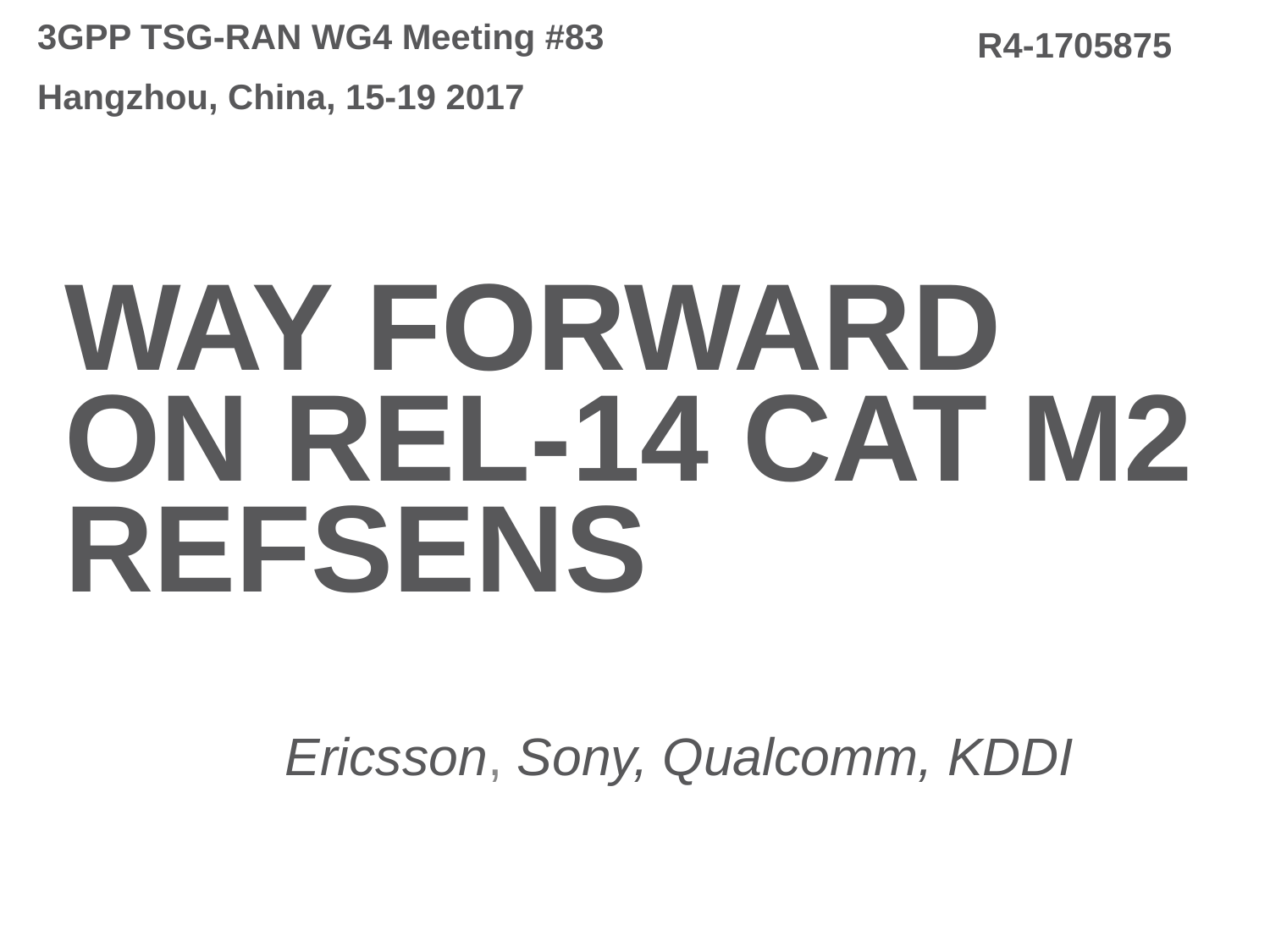

3GPP TSG-RAN WG4 Meeting #83
Hangzhou, China, 15-19 2017
R4-1705875

# WAY FORWARD ON REL-14 CAT M2 REFSENS
Ericsson, Sony, Qualcomm, KDDI